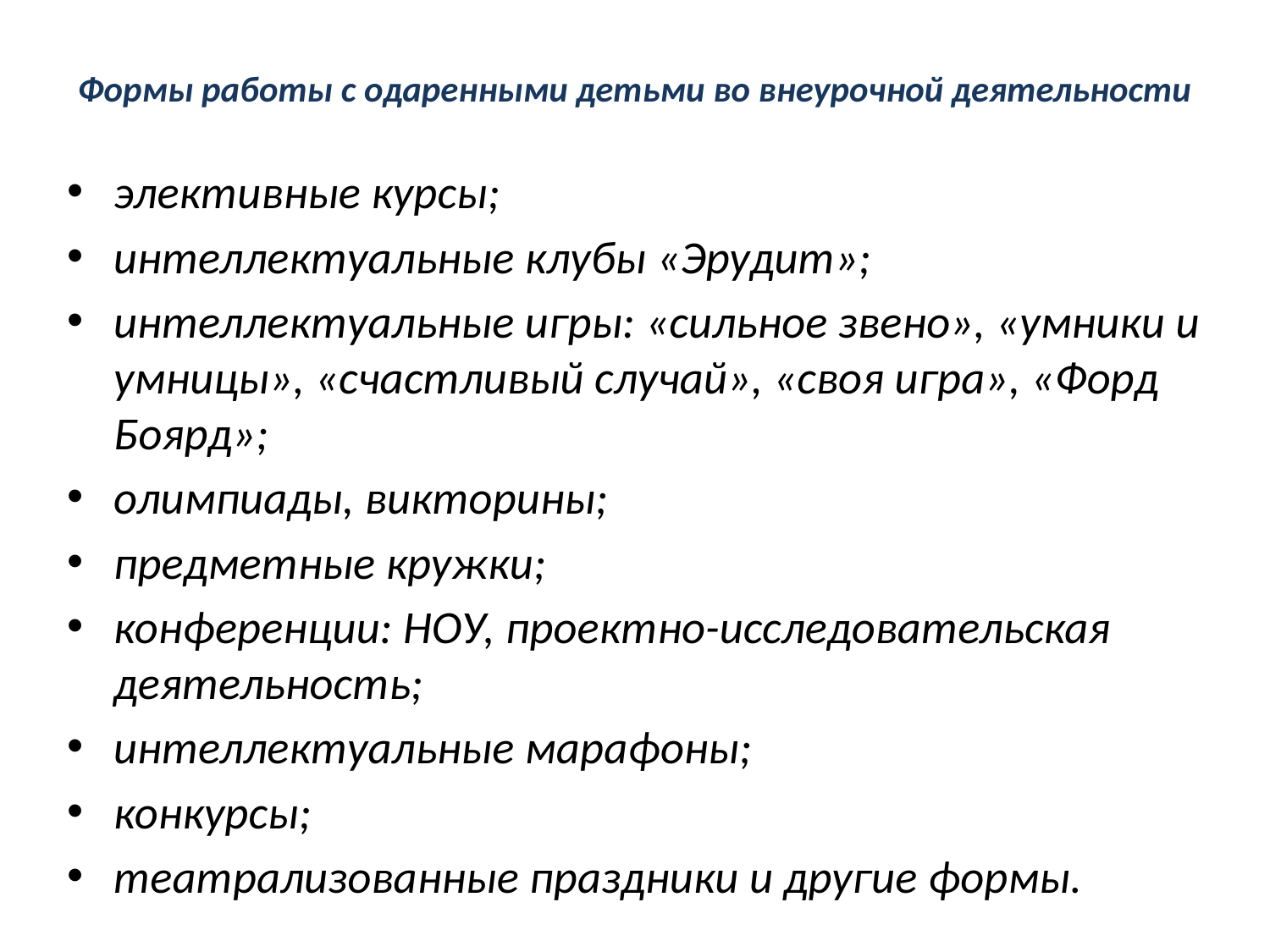

# Формы работы с одаренными детьми во внеурочной деятельности
элективные курсы;
интеллектуальные клубы «Эрудит»;
интеллектуальные игры: «сильное звено», «умники и умницы», «счастливый случай», «своя игра», «Форд Боярд»;
олимпиады, викторины;
предметные кружки;
конференции: НОУ, проектно-исследовательская деятельность;
интеллектуальные марафоны;
конкурсы;
театрализованные праздники и другие формы.